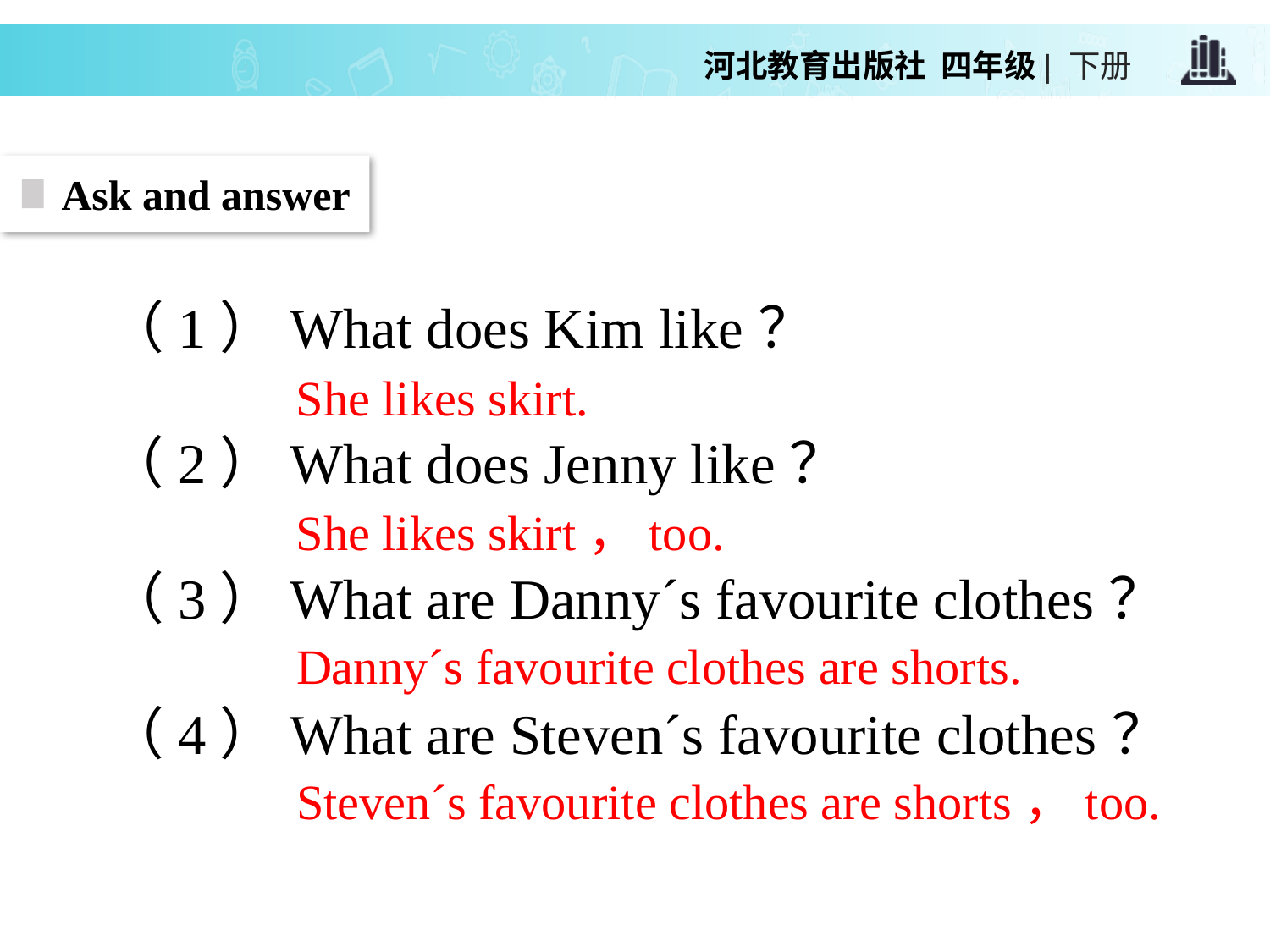

Ask and answer

（1）What does Kim like？

（2）What does Jenny like？

（3）What are Danny´s favourite clothes？

（4）What are Steven´s favourite clothes？
She likes skirt.
She likes skirt，too.
Danny´s favourite clothes are shorts.
Steven´s favourite clothes are shorts，too.